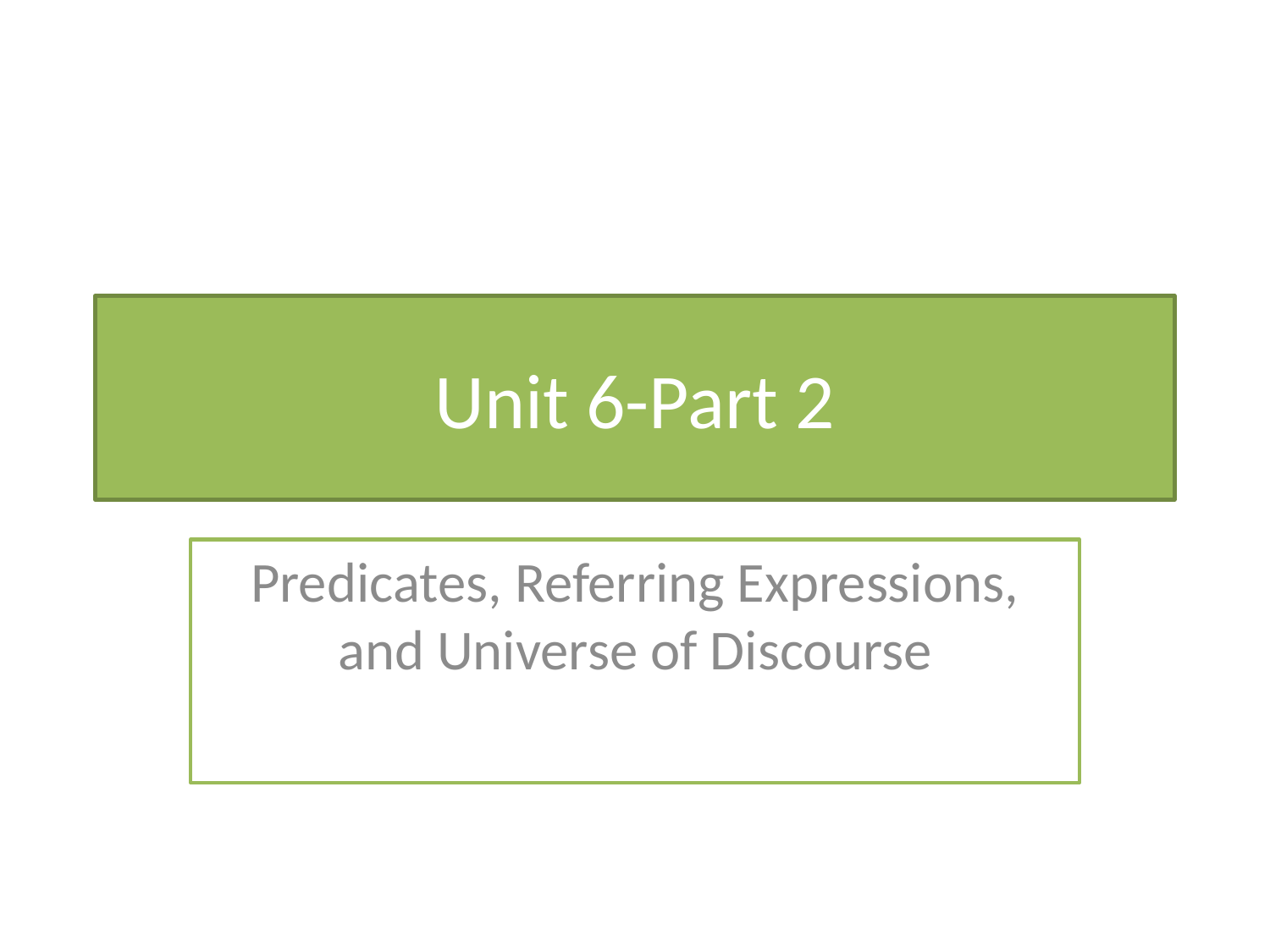

# Unit 6-Part 2
Predicates, Referring Expressions, and Universe of Discourse